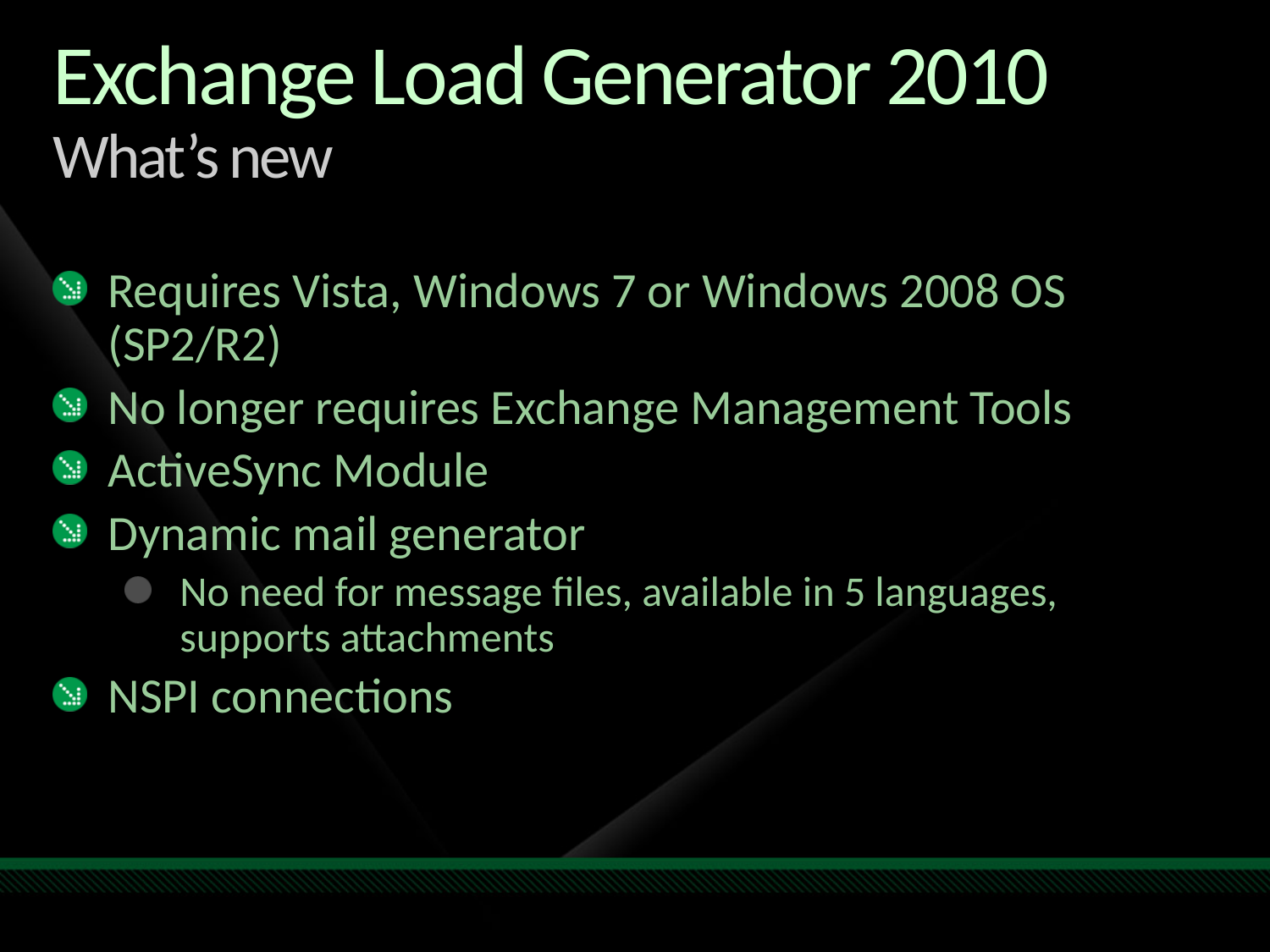

# Exchange Load Generator 2010 What’s new

Requires Vista, Windows 7 or Windows 2008 OS (SP2/R2)
No longer requires Exchange Management Tools
ActiveSync Module
Dynamic mail generator
No need for message files, available in 5 languages, supports attachments
NSPI connections